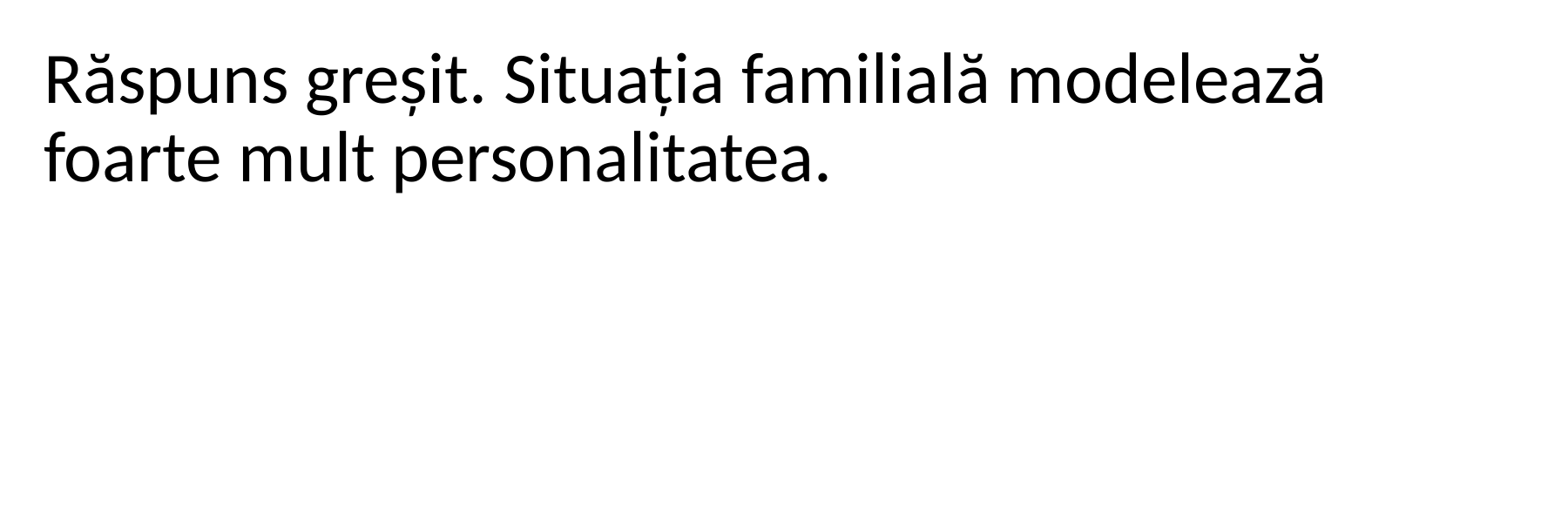

Răspuns greșit. Situația familială modelează foarte mult personalitatea.